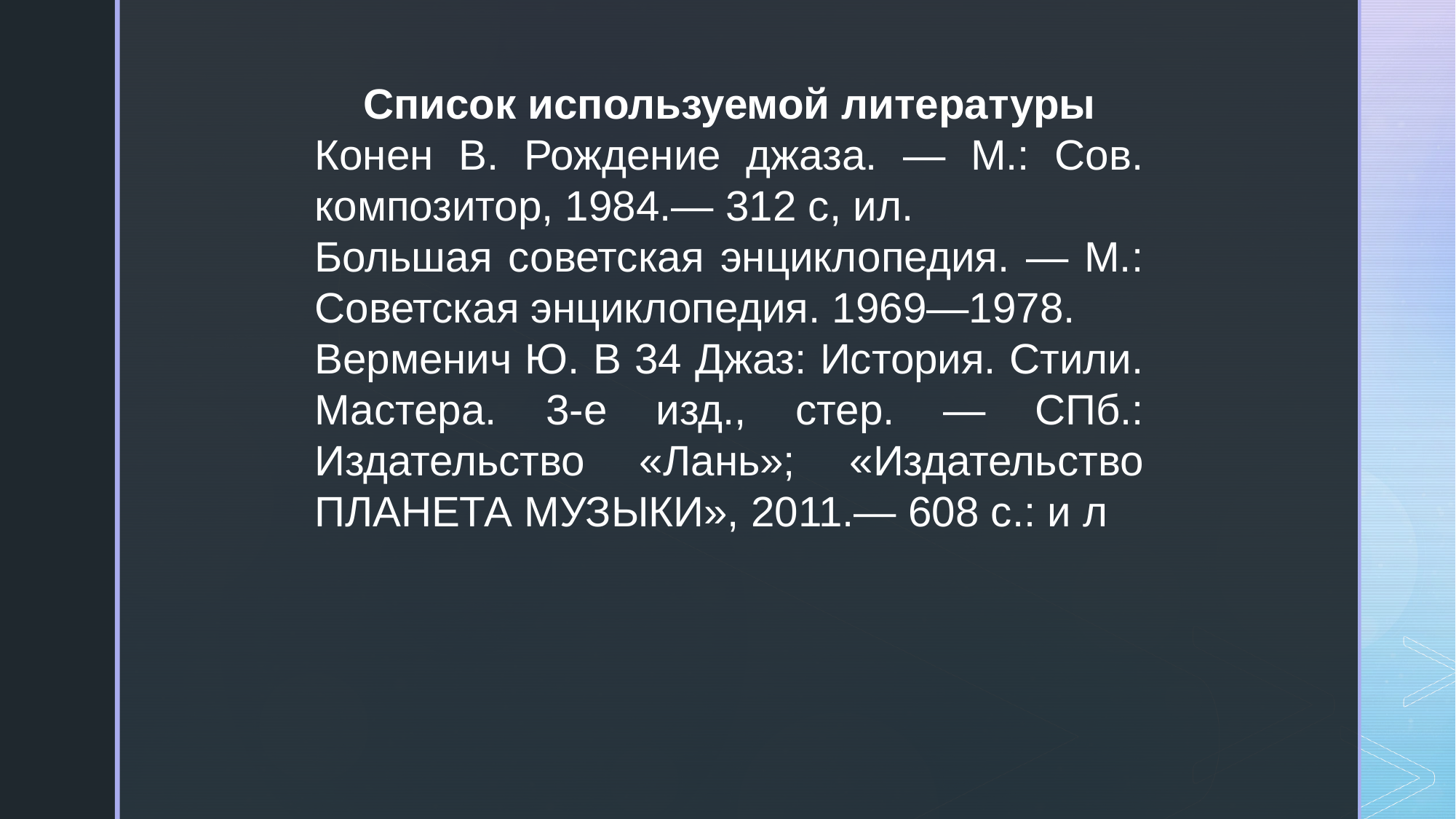

Список используемой литературы
Конен В. Рождение джаза. — М.: Сов. композитор, 1984.— 312 с, ил.
Большая советская энциклопедия. — М.: Советская энциклопедия. 1969—1978.
Верменич Ю. В 34 Джаз: История. Стили. Мастера. 3-е изд., стер. — СПб.: Издательство «Лань»; «Издательство ПЛАНЕТА МУЗЫКИ», 2011.— 608 c.: и л